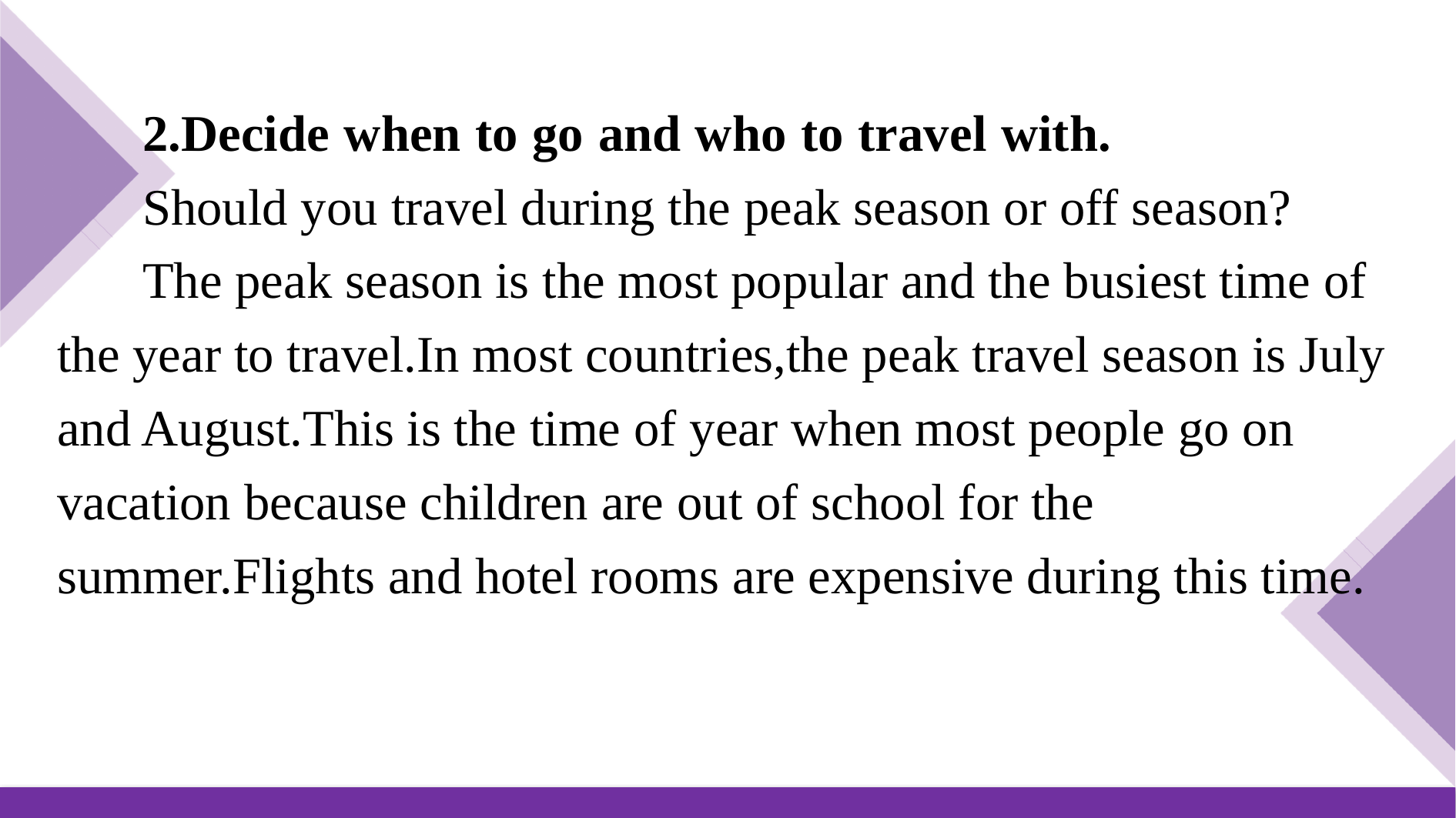

2.Decide when to go and who to travel with.
    Should you travel during the peak season or off season?
    The peak season is the most popular and the busiest time of the year to travel.In most countries,the peak travel season is July and August.This is the time of year when most people go on vacation because children are out of school for the summer.Flights and hotel rooms are expensive during this time.